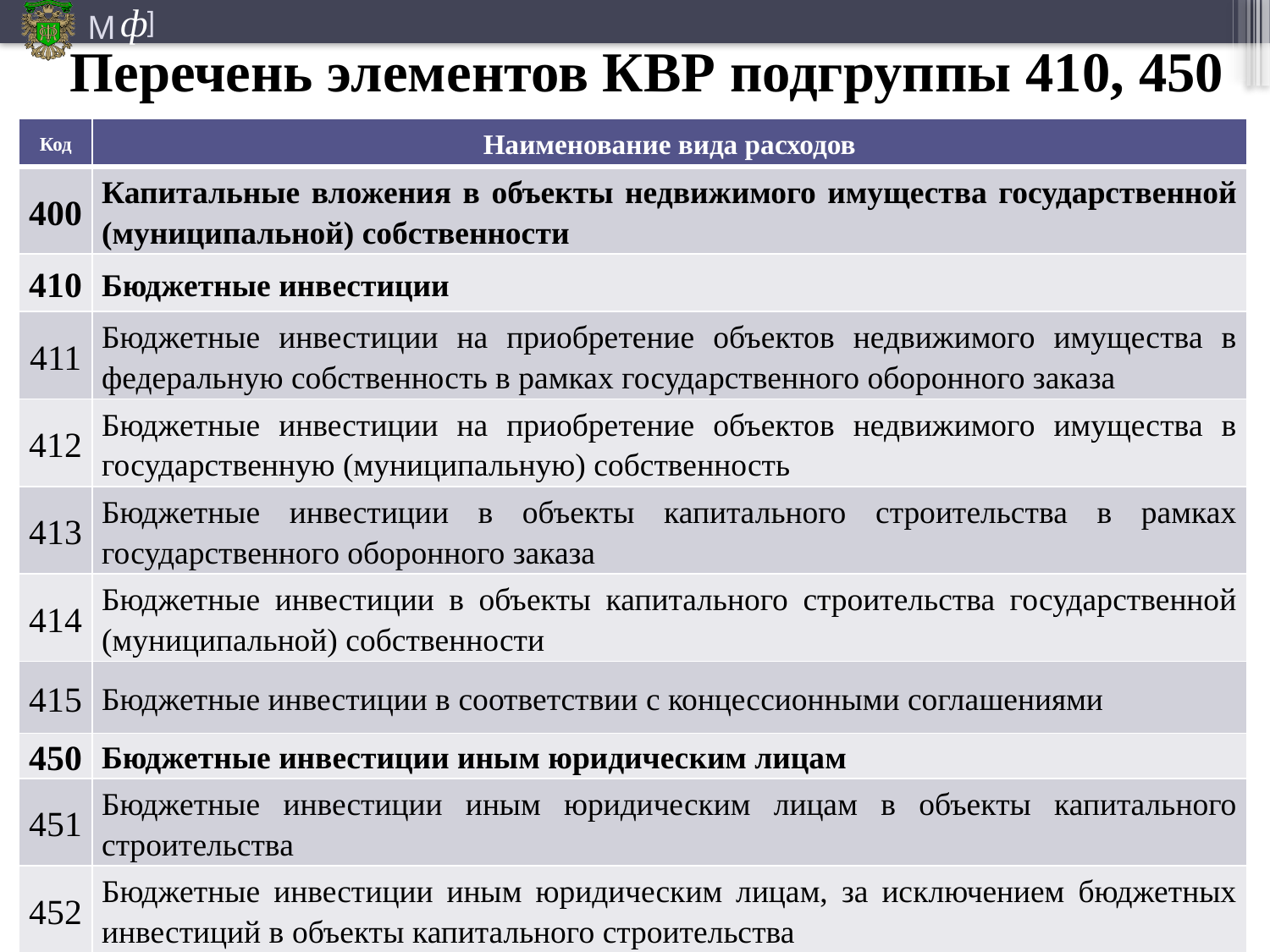

# Перечень элементов КВР подгруппы 410, 450
| Код | Наименование вида расходов |
| --- | --- |
| 400 | Капитальные вложения в объекты недвижимого имущества государственной (муниципальной) собственности |
| 410 | Бюджетные инвестиции |
| 411 | Бюджетные инвестиции на приобретение объектов недвижимого имущества в федеральную собственность в рамках государственного оборонного заказа |
| 412 | Бюджетные инвестиции на приобретение объектов недвижимого имущества в государственную (муниципальную) собственность |
| 413 | Бюджетные инвестиции в объекты капитального строительства в рамках государственного оборонного заказа |
| 414 | Бюджетные инвестиции в объекты капитального строительства государственной (муниципальной) собственности |
| 415 | Бюджетные инвестиции в соответствии с концессионными соглашениями |
| 450 | Бюджетные инвестиции иным юридическим лицам |
| 451 | Бюджетные инвестиции иным юридическим лицам в объекты капитального строительства |
| 452 | Бюджетные инвестиции иным юридическим лицам, за исключением бюджетных инвестиций в объекты капитального строительства |